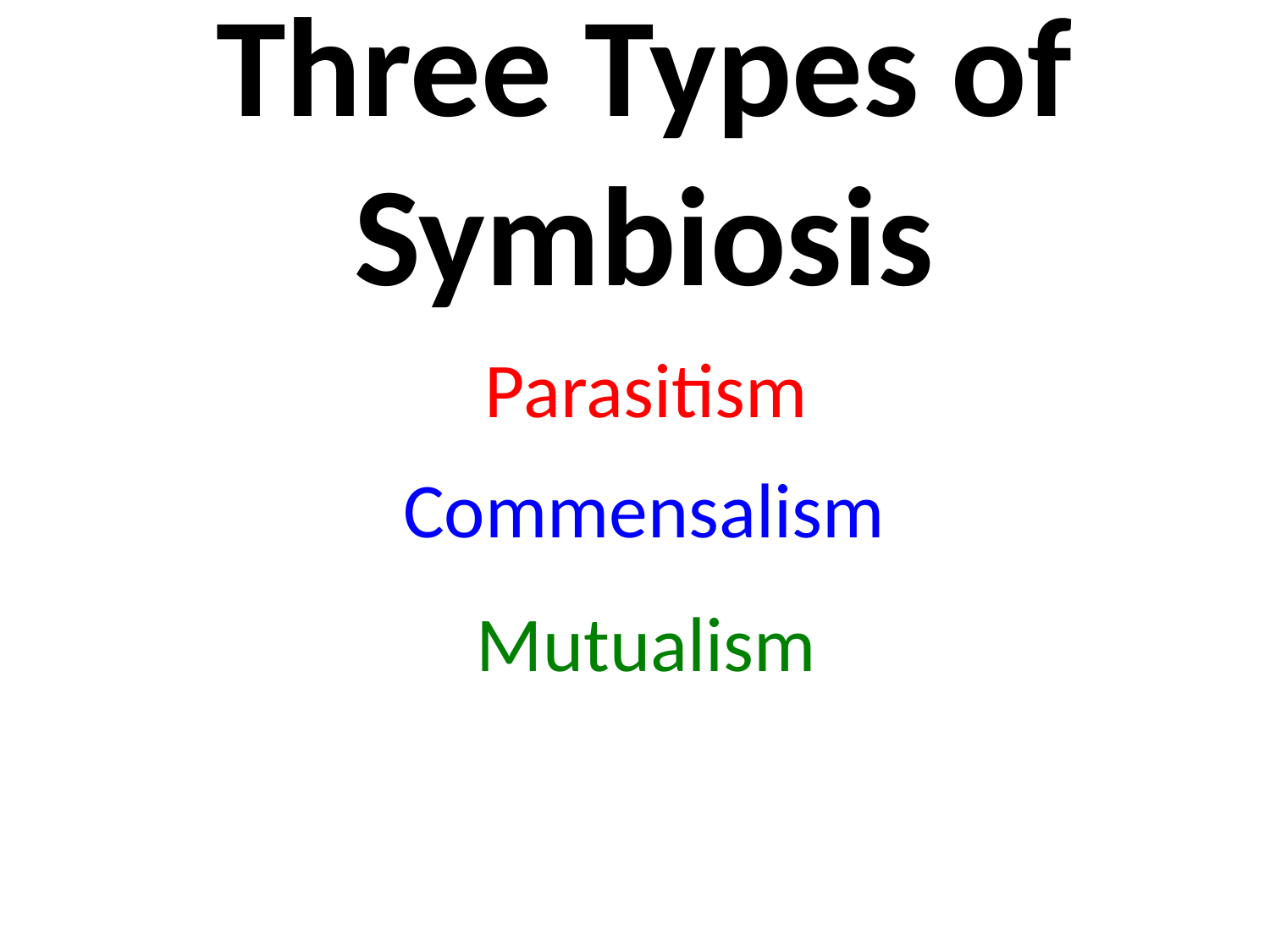

# Three Types of Symbiosis
Parasitism
Commensalism
Mutualism